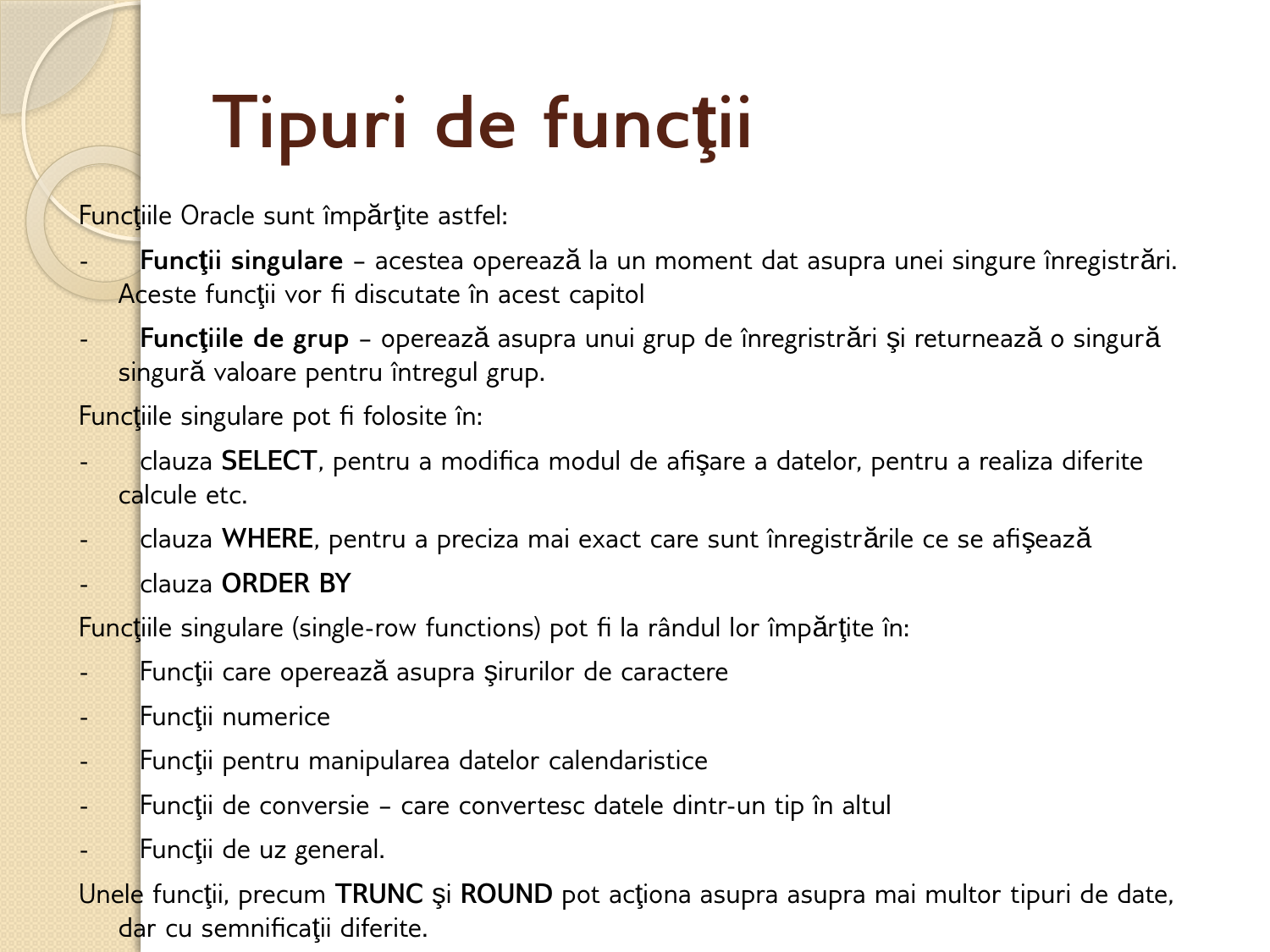

# Tipuri de funcţii

Funcţiile Oracle sunt împărţite astfel:
-      Funcţii singulare – acestea operează la un moment dat asupra unei singure înregistrări. Aceste funcţii vor fi discutate în acest capitol
-      Funcţiile de grup – operează asupra unui grup de înregristrări şi returnează o singură singură valoare pentru întregul grup.
Funcţiile singulare pot fi folosite în:
-      clauza SELECT, pentru a modifica modul de afişare a datelor, pentru a realiza diferite calcule etc.
-      clauza WHERE, pentru a preciza mai exact care sunt înregistrările ce se afişează
-      clauza ORDER BY
Funcţiile singulare (single-row functions) pot fi la rândul lor împărţite în:
-      Funcţii care operează asupra şirurilor de caractere
-      Funcţii numerice
-      Funcţii pentru manipularea datelor calendaristice
-      Funcţii de conversie – care convertesc datele dintr-un tip în altul
-      Funcţii de uz general.
Unele funcţii, precum TRUNC şi ROUND pot acţiona asupra asupra mai multor tipuri de date, dar cu semnificaţii diferite.